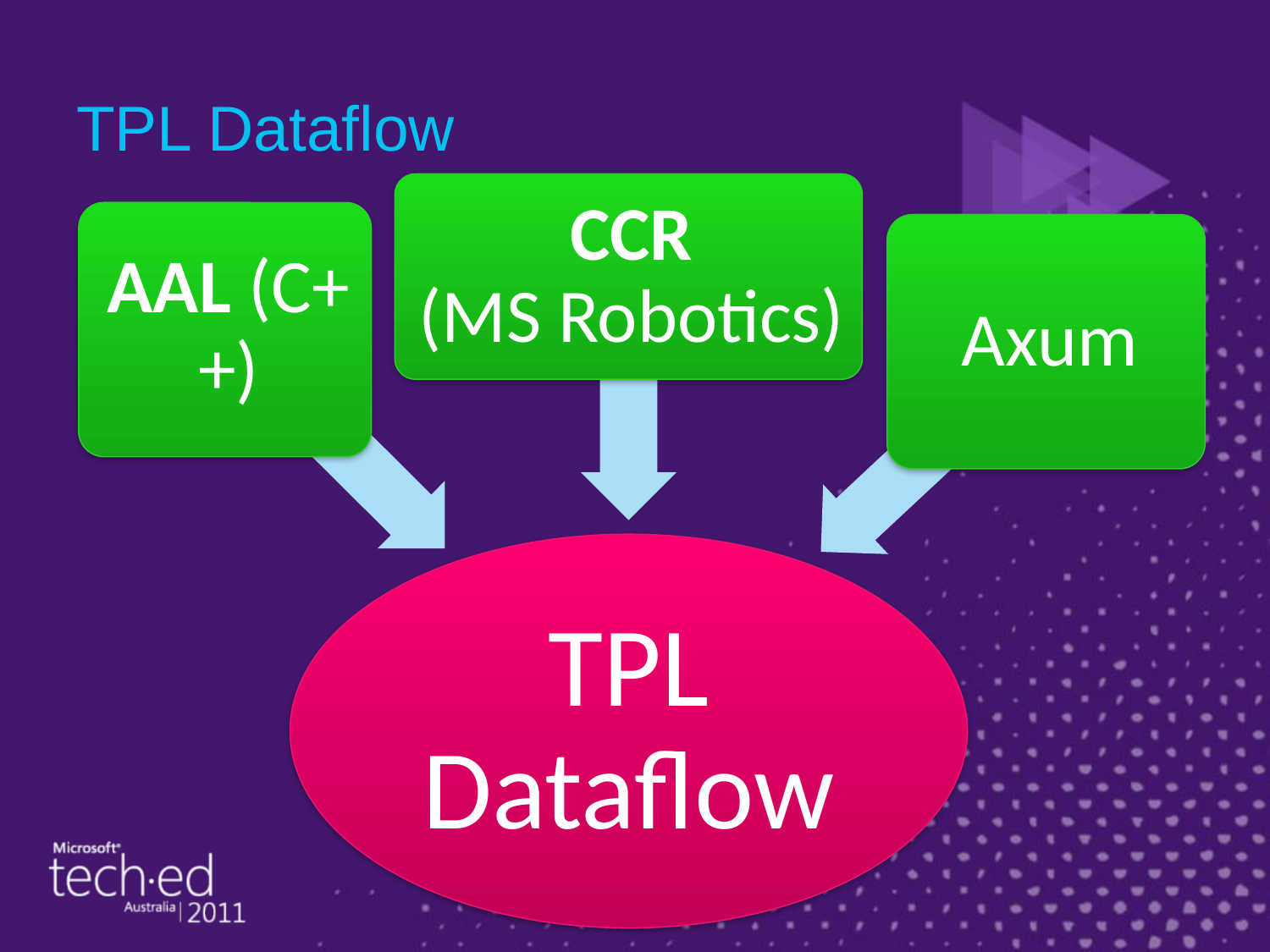

# TPL Dataflow
TPL Dataflow
AAL (C++)
CCR
(MS Robotics)
Axum